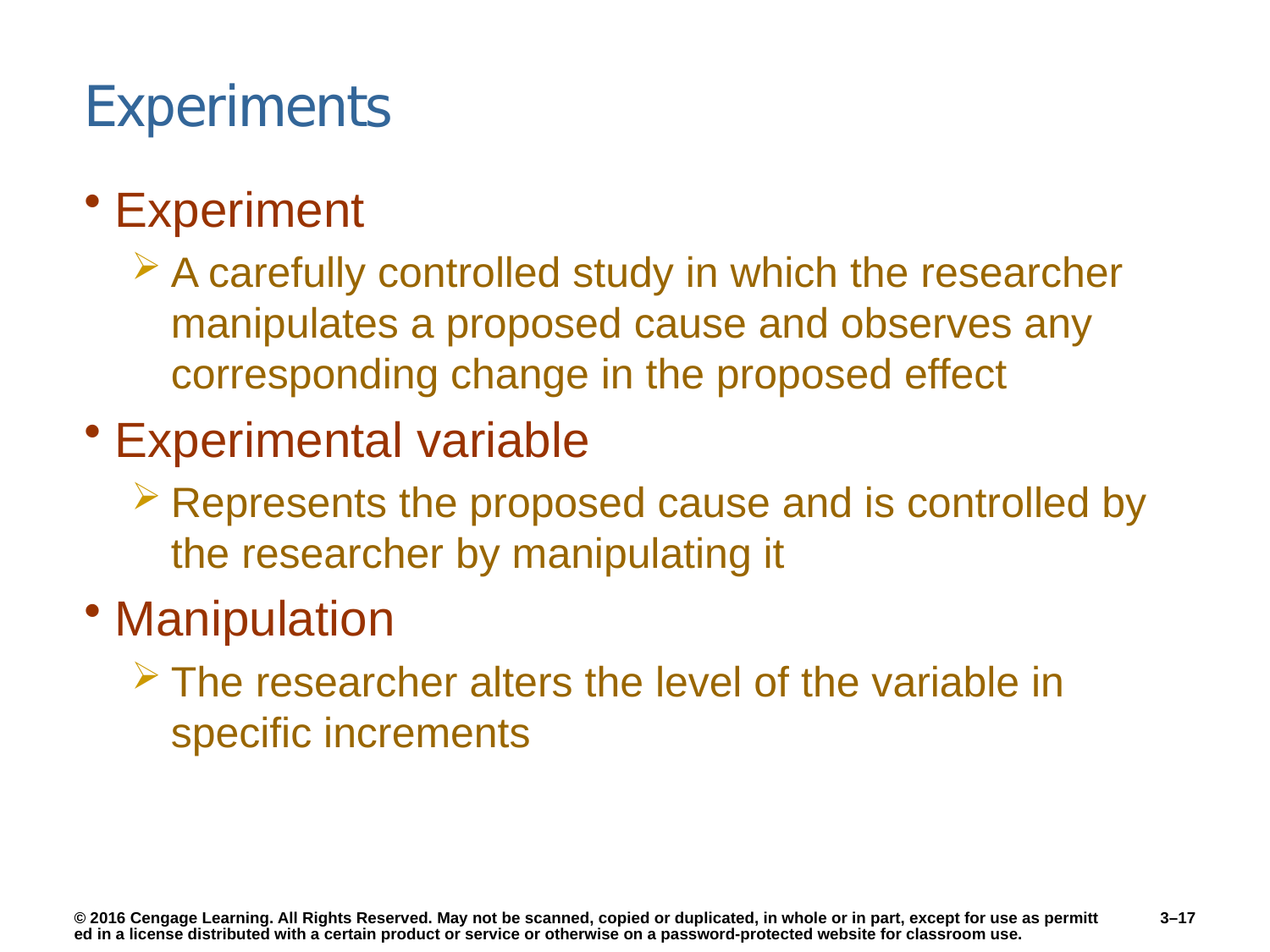

# Experiments
Experiment
A carefully controlled study in which the researcher manipulates a proposed cause and observes any corresponding change in the proposed effect
Experimental variable
Represents the proposed cause and is controlled by the researcher by manipulating it
Manipulation
The researcher alters the level of the variable in specific increments
3–17
© 2016 Cengage Learning. All Rights Reserved. May not be scanned, copied or duplicated, in whole or in part, except for use as permitted in a license distributed with a certain product or service or otherwise on a password-protected website for classroom use.